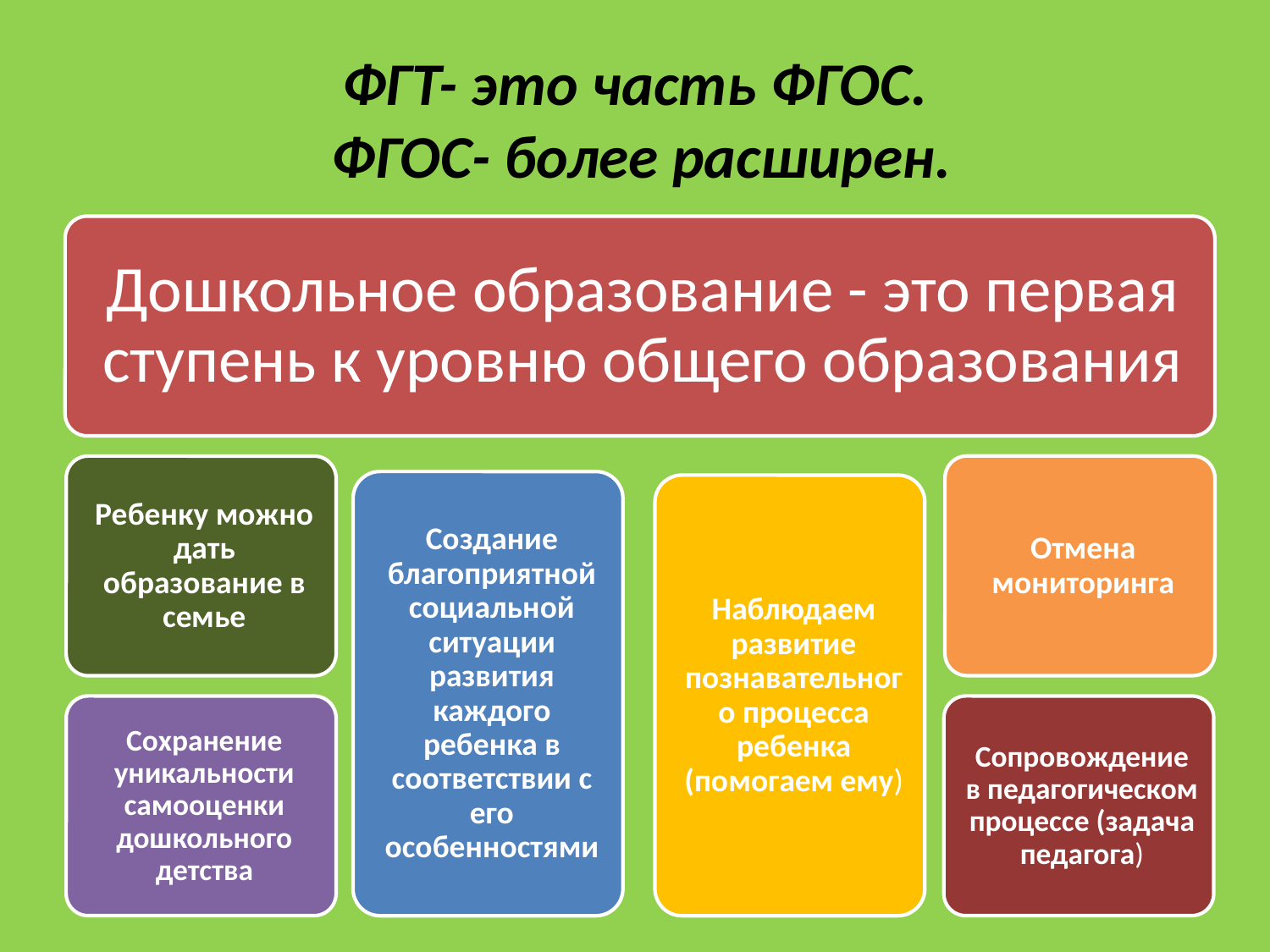

# ФГТ- это часть ФГОС. ФГОС- более расширен.

Дошкольное образование - это первая ступень к уровню общего образования
Ребенку можно дать образование в семье
Сохранение уникальности самооценки дошкольного детства
Создание благоприятной социальной ситуации развития каждого ребенка в соответствии с его особенностями
Наблюдаем развитие познавательного процесса ребенка (помогаем ему)
Отмена мониторинга
Сопровождение в педагогическом процессе (задача педагога)